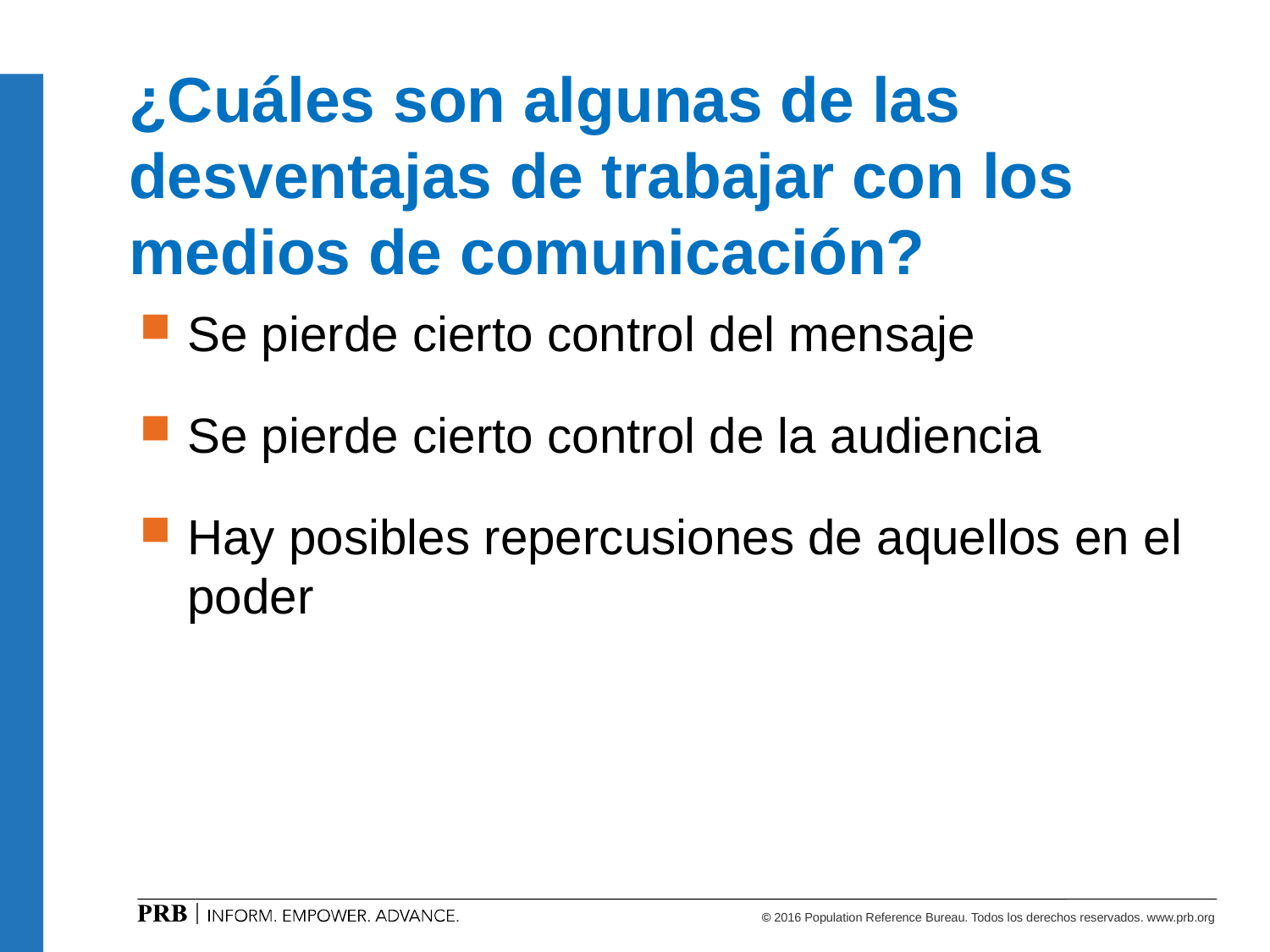

# ¿Cuáles son algunas de las desventajas de trabajar con los medios de comunicación?
Se pierde cierto control del mensaje
Se pierde cierto control de la audiencia
Hay posibles repercusiones de aquellos en el poder